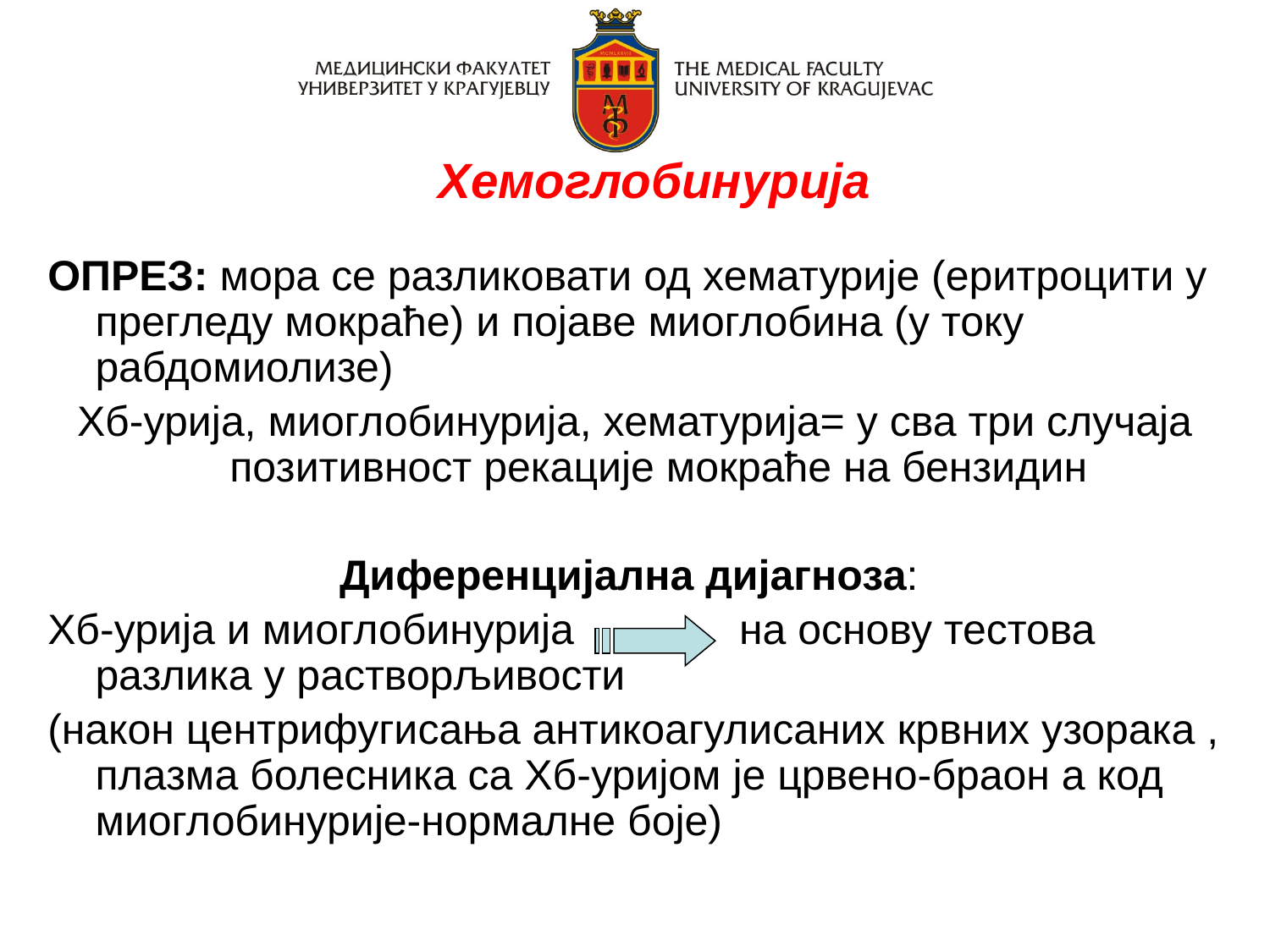

Хемоглобинурија
ОПРЕЗ: мора се разликовати од хематурије (еритроцити у прегледу мокраће) и појаве миоглобина (у току рабдомиолизе)
Хб-урија, миоглобинурија, хематурија= у сва три случаја позитивност рекације мокраће на бензидин

Диференцијална дијагноза:
Хб-урија и миоглобинурија              на основу тестова разлика у растворљивости
(након центрифугисања антикоагулисаних крвних узорака , плазма болесника са Хб-уријом је црвено-браон а код миоглобинурије-нормалне боје)